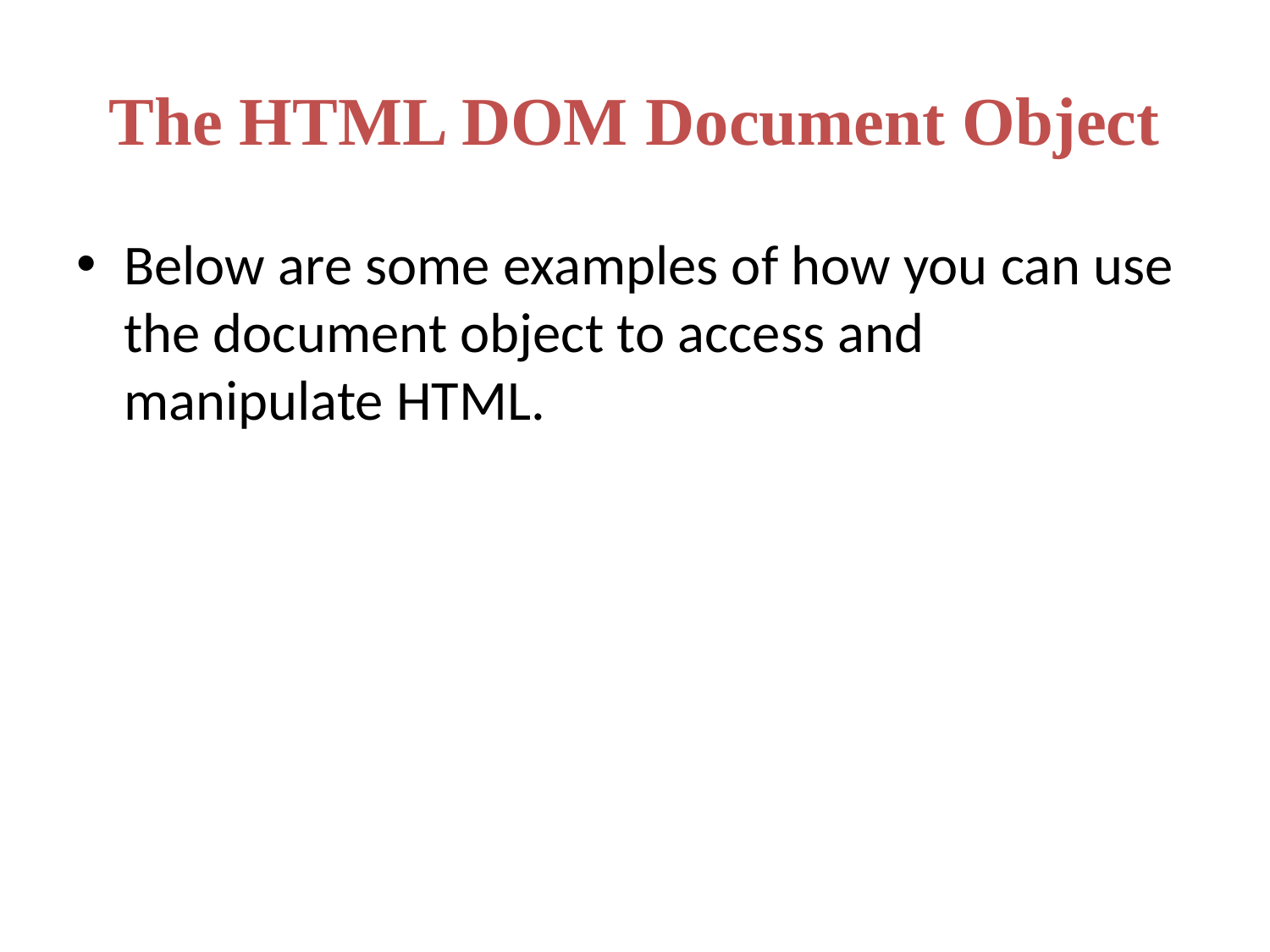

# The HTML DOM Document Object
Below are some examples of how you can use the document object to access and manipulate HTML.